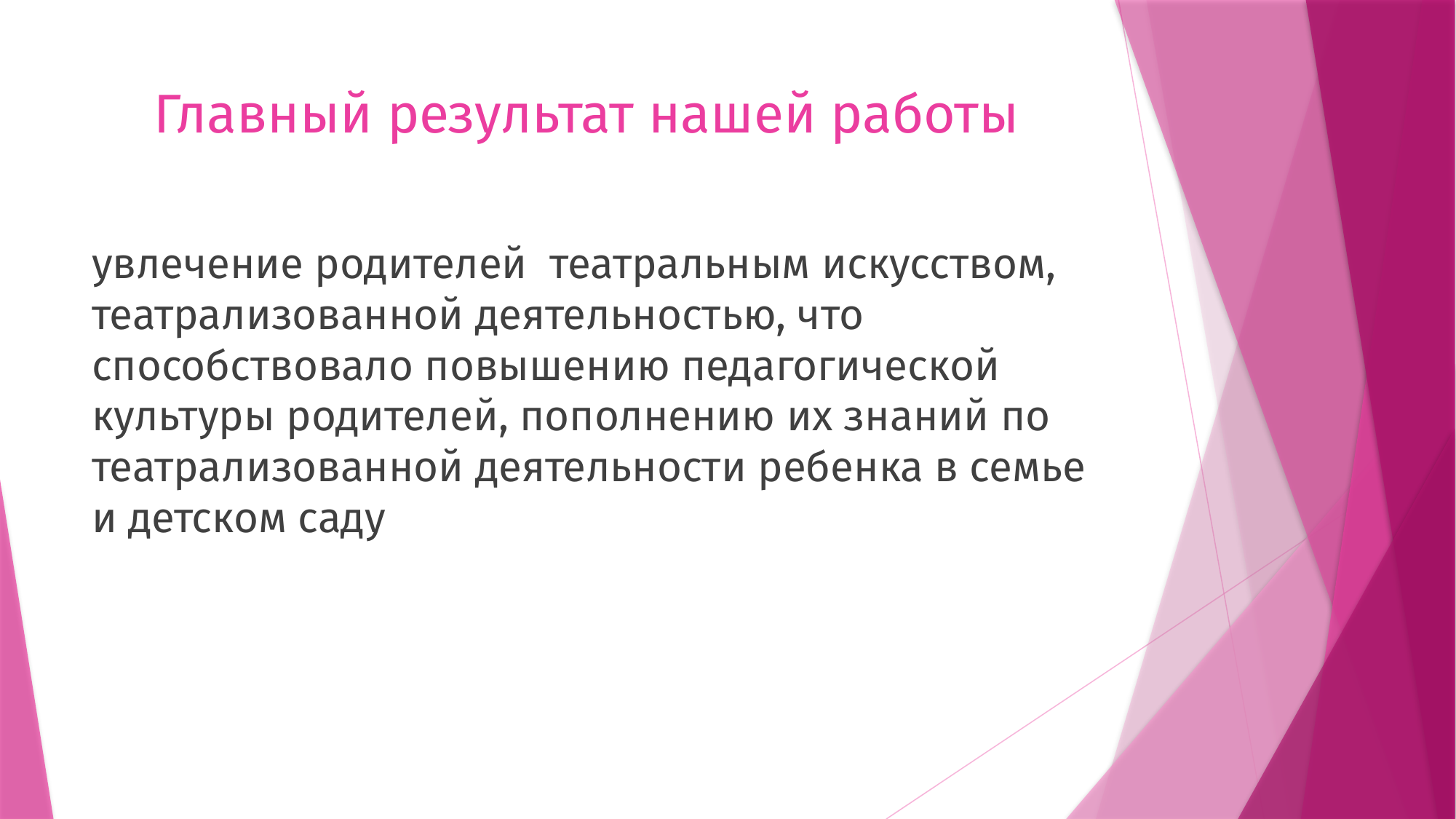

# Главный результат нашей работы
увлечение родителей  театральным искусством,  театрализованной деятельностью, что способствовало повышению педагогической культуры родителей, пополнению их знаний по театрализованной деятельности ребенка в семье и детском саду